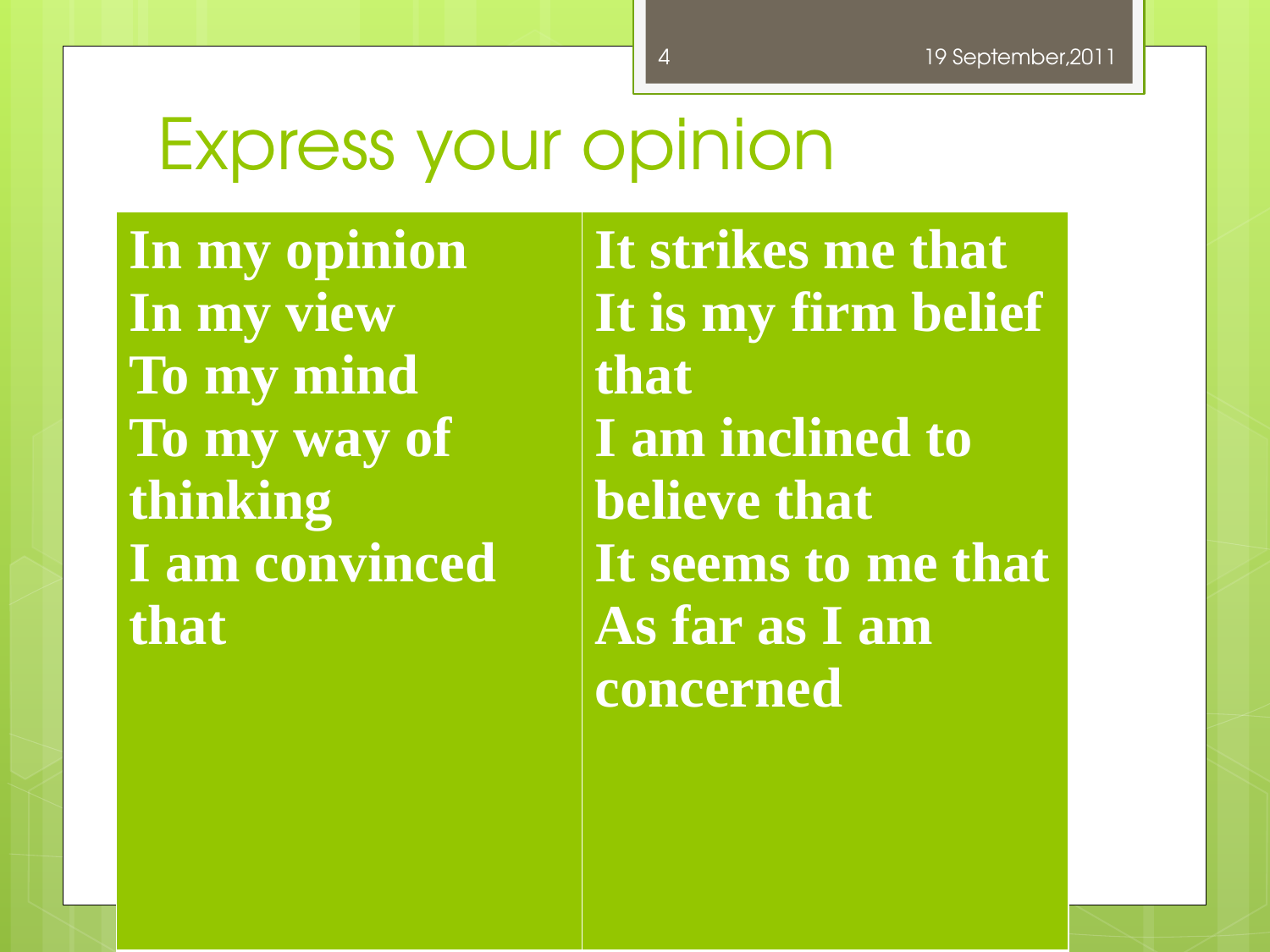

4
19 September,2011
# Express your opinion
| In my opinion In my view To my mind To my way of thinking I am convinced that | It strikes me that It is my firm belief that I am inclined to believe that It seems to me that As far as I am concerned |
| --- | --- |
Teaching American History